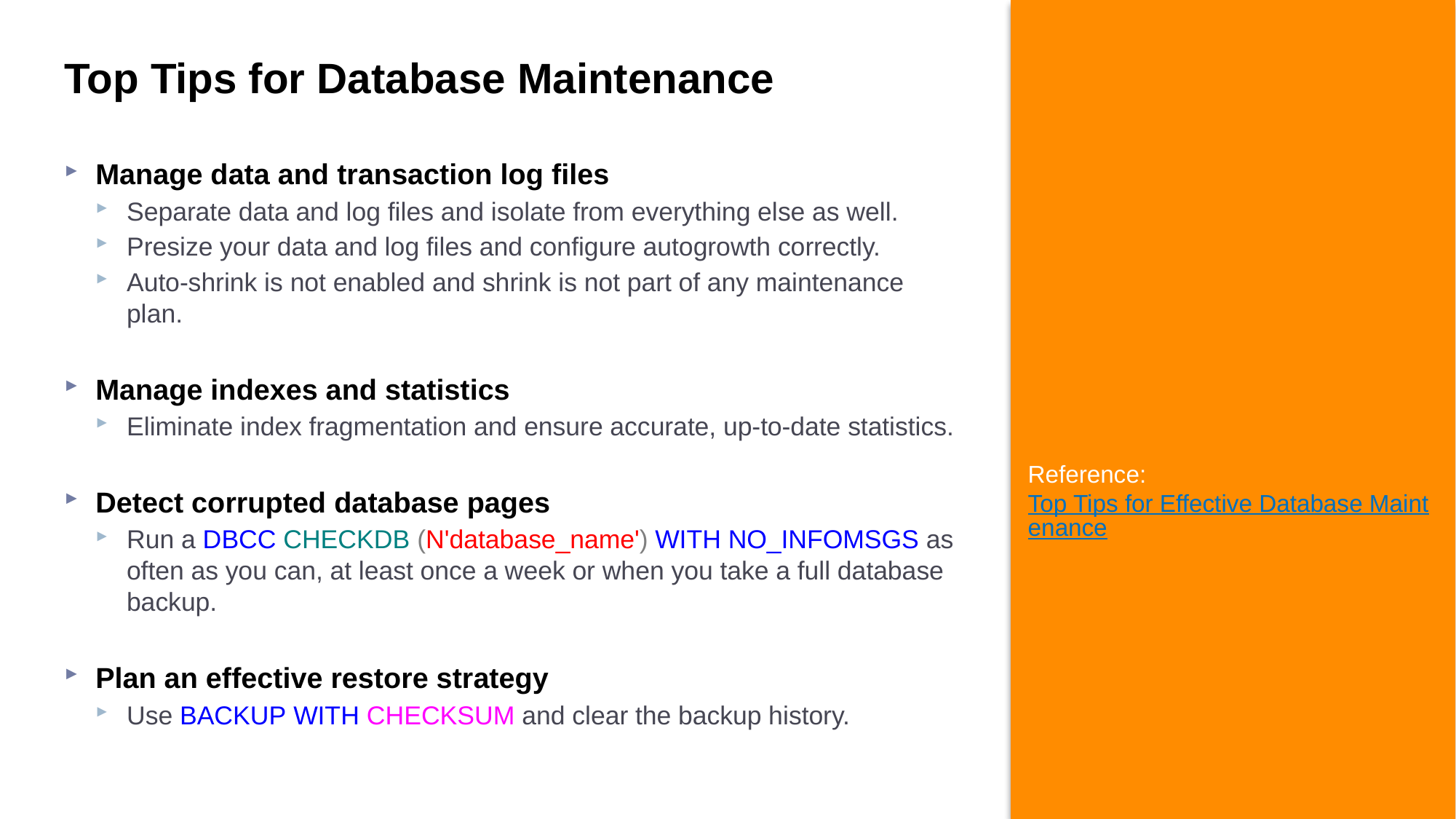

# Top Tips for Database Maintenance
Manage data and transaction log files
Separate data and log files and isolate from everything else as well.
Presize your data and log files and configure autogrowth correctly.
Auto-shrink is not enabled and shrink is not part of any maintenance plan.

Manage indexes and statistics
Eliminate index fragmentation and ensure accurate, up-to-date statistics.

Detect corrupted database pages
Run a DBCC CHECKDB (N'database_name') WITH NO_INFOMSGS as often as you can, at least once a week or when you take a full database backup.

Plan an effective restore strategy
Use BACKUP WITH CHECKSUM and clear the backup history.
Reference:
Top Tips for Effective Database Maintenance